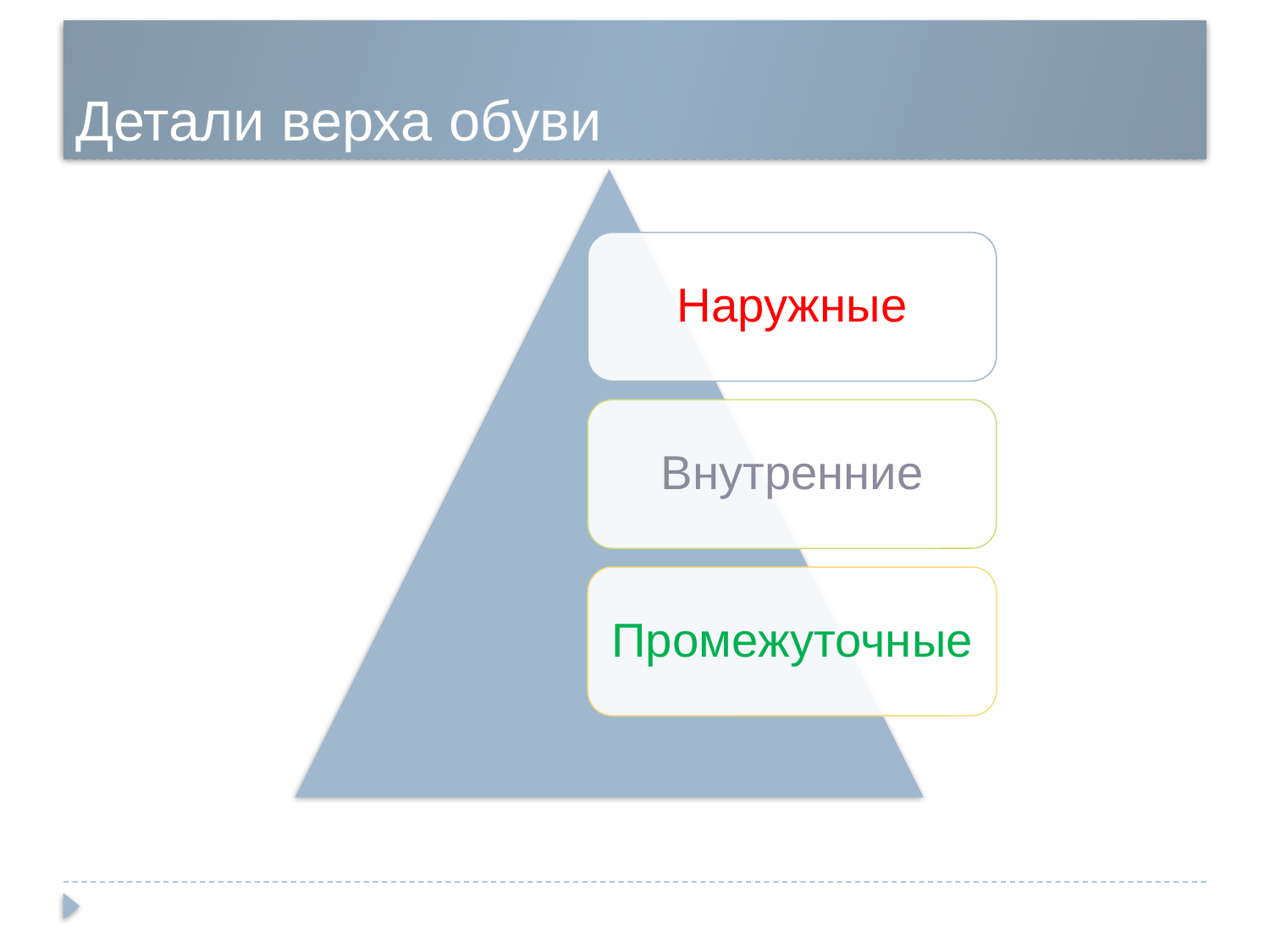

# Детали верха обуви
Наружные
Внутренние
Промежуточные